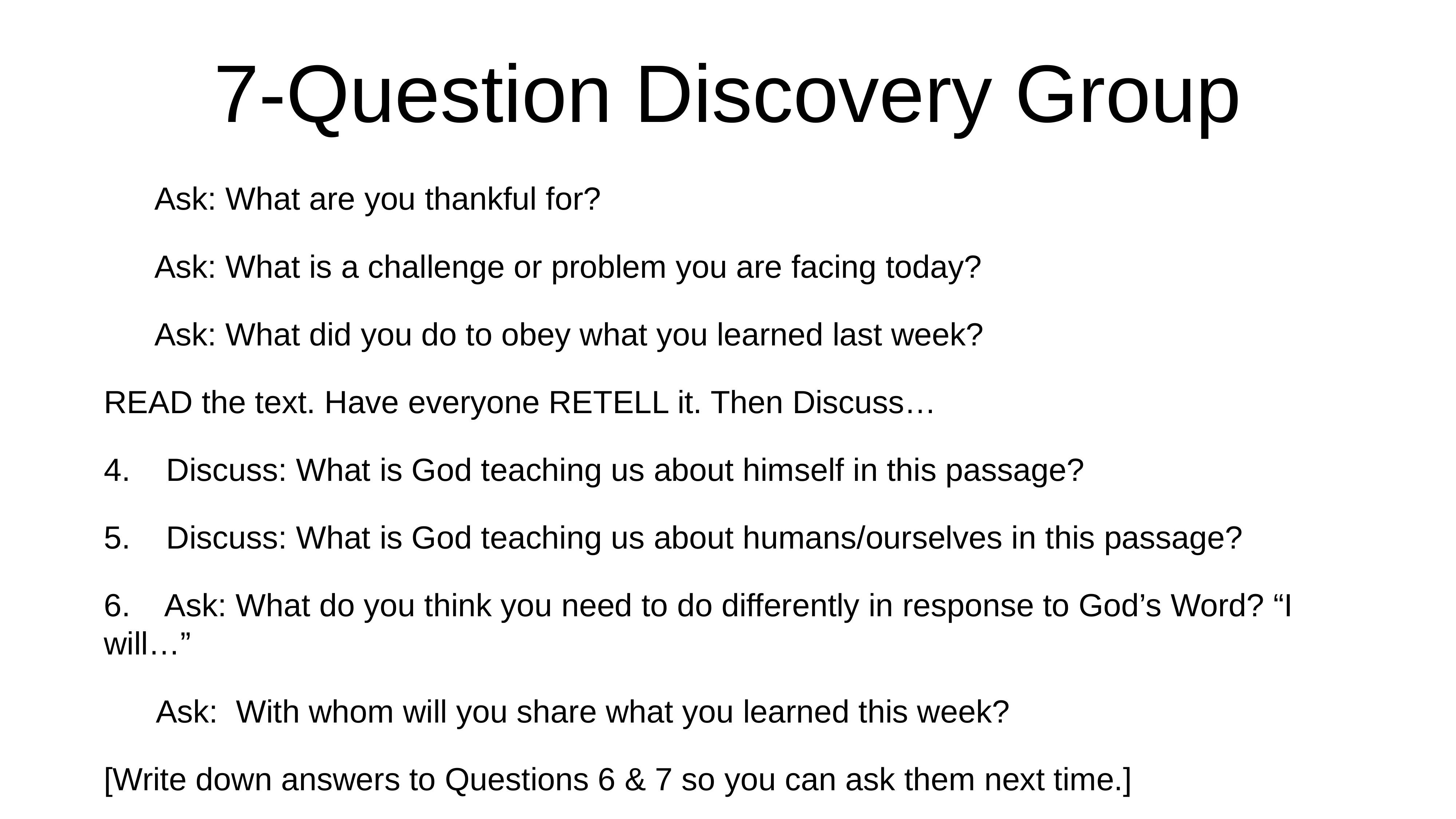

# 7-Question Discovery Group
Ask: What are you thankful for?
Ask: What is a challenge or problem you are facing today?
Ask: What did you do to obey what you learned last week?
READ the text. Have everyone RETELL it. Then Discuss…
4.    Discuss: What is God teaching us about himself in this passage?
5.    Discuss: What is God teaching us about humans/ourselves in this passage?
6.    Ask: What do you think you need to do differently in response to God’s Word? “I will…”
Ask:  With whom will you share what you learned this week?
[Write down answers to Questions 6 & 7 so you can ask them next time.]